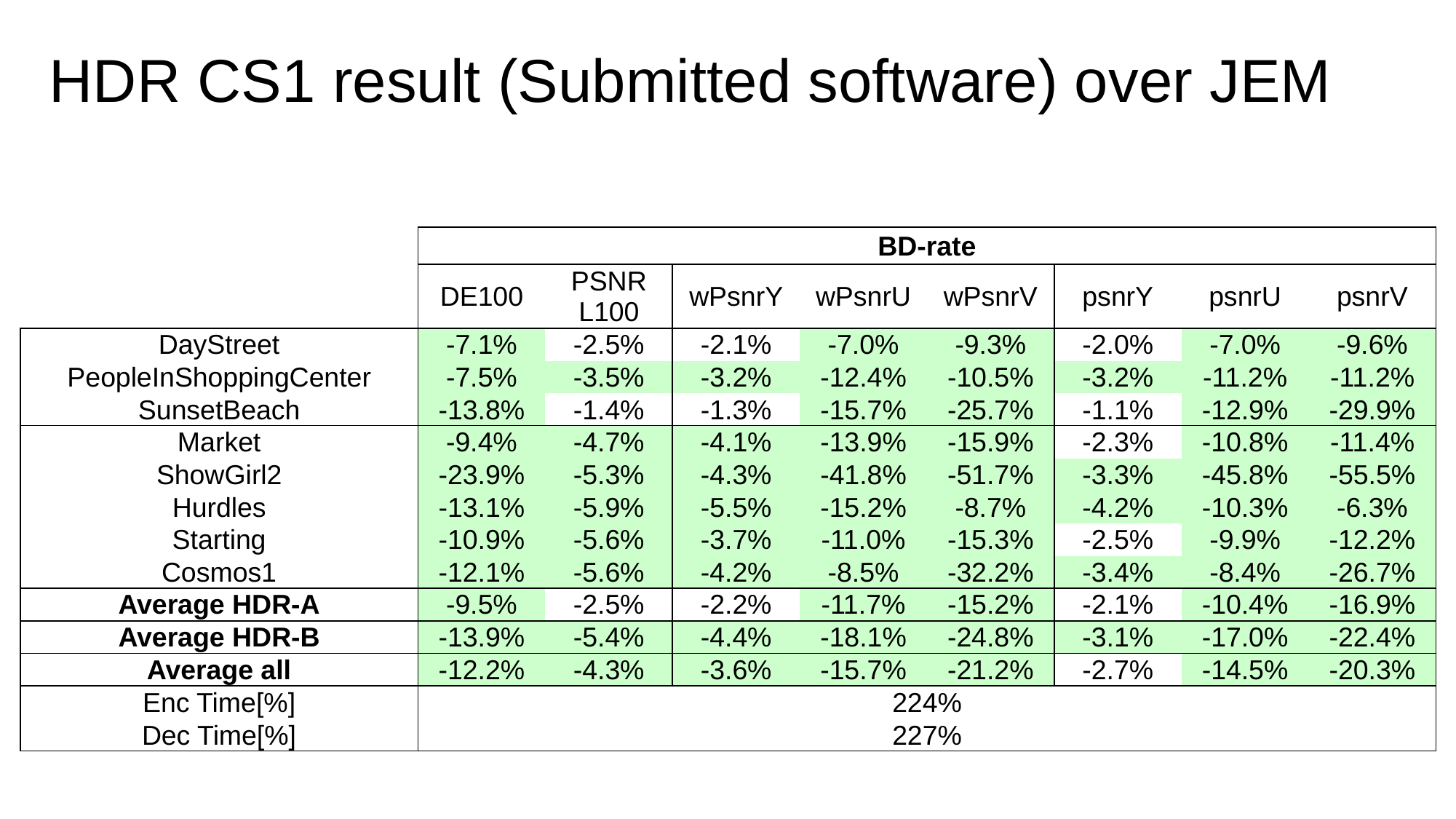

# HDR CS1 result (Submitted software) over JEM
|  | BD-rate |  |  |  |  |  |  |  |
| --- | --- | --- | --- | --- | --- | --- | --- | --- |
|  | DE100 | PSNR L100 | wPsnrY | wPsnrU | wPsnrV | psnrY | psnrU | psnrV |
| DayStreet | -7.1% | -2.5% | -2.1% | -7.0% | -9.3% | -2.0% | -7.0% | -9.6% |
| PeopleInShoppingCenter | -7.5% | -3.5% | -3.2% | -12.4% | -10.5% | -3.2% | -11.2% | -11.2% |
| SunsetBeach | -13.8% | -1.4% | -1.3% | -15.7% | -25.7% | -1.1% | -12.9% | -29.9% |
| Market | -9.4% | -4.7% | -4.1% | -13.9% | -15.9% | -2.3% | -10.8% | -11.4% |
| ShowGirl2 | -23.9% | -5.3% | -4.3% | -41.8% | -51.7% | -3.3% | -45.8% | -55.5% |
| Hurdles | -13.1% | -5.9% | -5.5% | -15.2% | -8.7% | -4.2% | -10.3% | -6.3% |
| Starting | -10.9% | -5.6% | -3.7% | -11.0% | -15.3% | -2.5% | -9.9% | -12.2% |
| Cosmos1 | -12.1% | -5.6% | -4.2% | -8.5% | -32.2% | -3.4% | -8.4% | -26.7% |
| Average HDR-A | -9.5% | -2.5% | -2.2% | -11.7% | -15.2% | -2.1% | -10.4% | -16.9% |
| Average HDR-B | -13.9% | -5.4% | -4.4% | -18.1% | -24.8% | -3.1% | -17.0% | -22.4% |
| Average all | -12.2% | -4.3% | -3.6% | -15.7% | -21.2% | -2.7% | -14.5% | -20.3% |
| Enc Time[%] | 224% |  |  |  |  |  |  |  |
| Dec Time[%] | 227% |  |  |  |  |  |  |  |